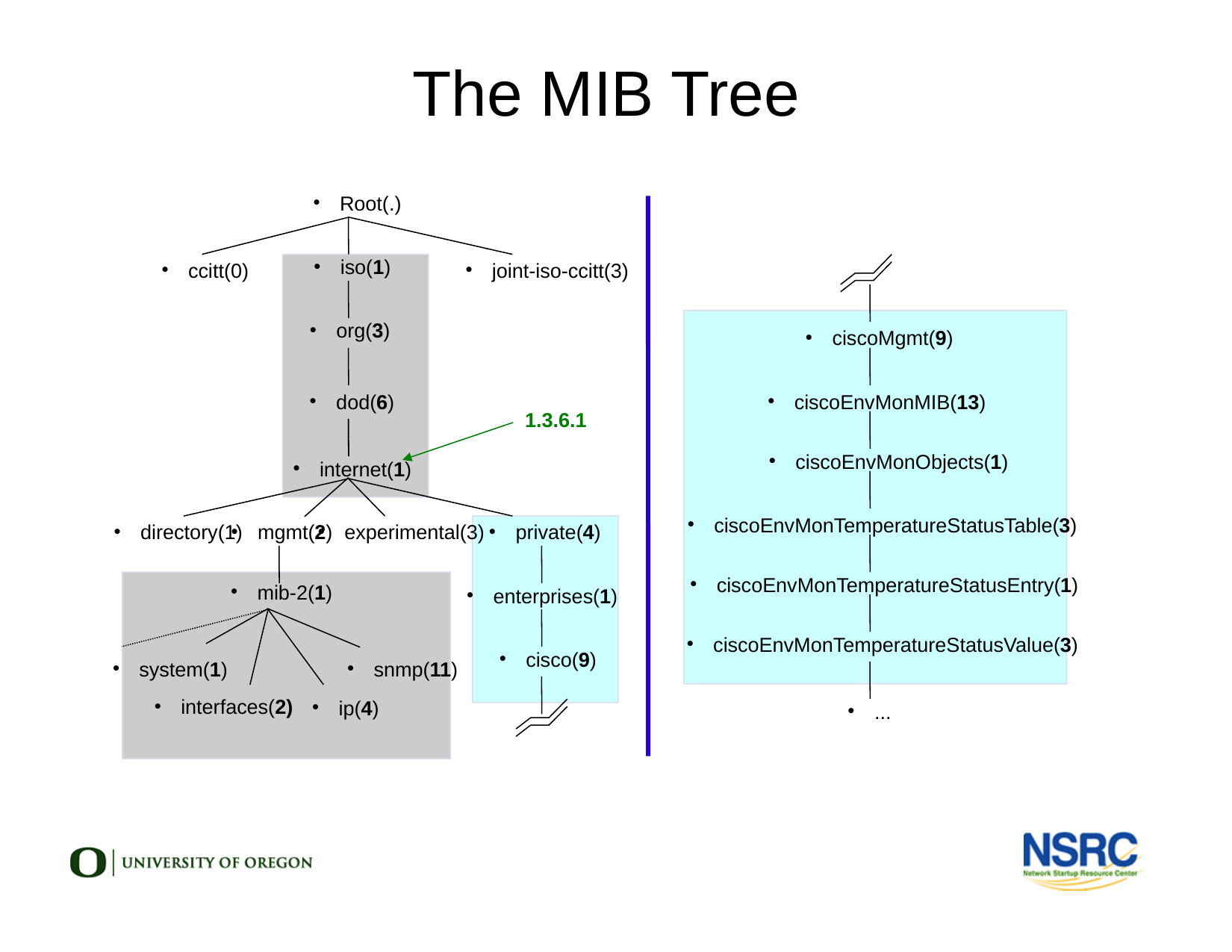

The MIB Tree
Root(.)

iso(1)

ccitt(0)
joint-iso-ccitt(3)

org(3)
ciscoMgmt(9)

dod(6)
ciscoEnvMonMIB(13)
1.3.6.1

ciscoEnvMonObjects(1)
internet(1)

ciscoEnvMonTemperatureStatusTable(3)

directory(1)
mgmt(2)
experimental(3)
private(4)

ciscoEnvMonTemperatureStatusEntry(1)

mib-2(1)
enterprises(1)

ciscoEnvMonTemperatureStatusValue(3)
cisco(9)
system(1)
snmp(11)

interfaces(2)
ip(4)
...